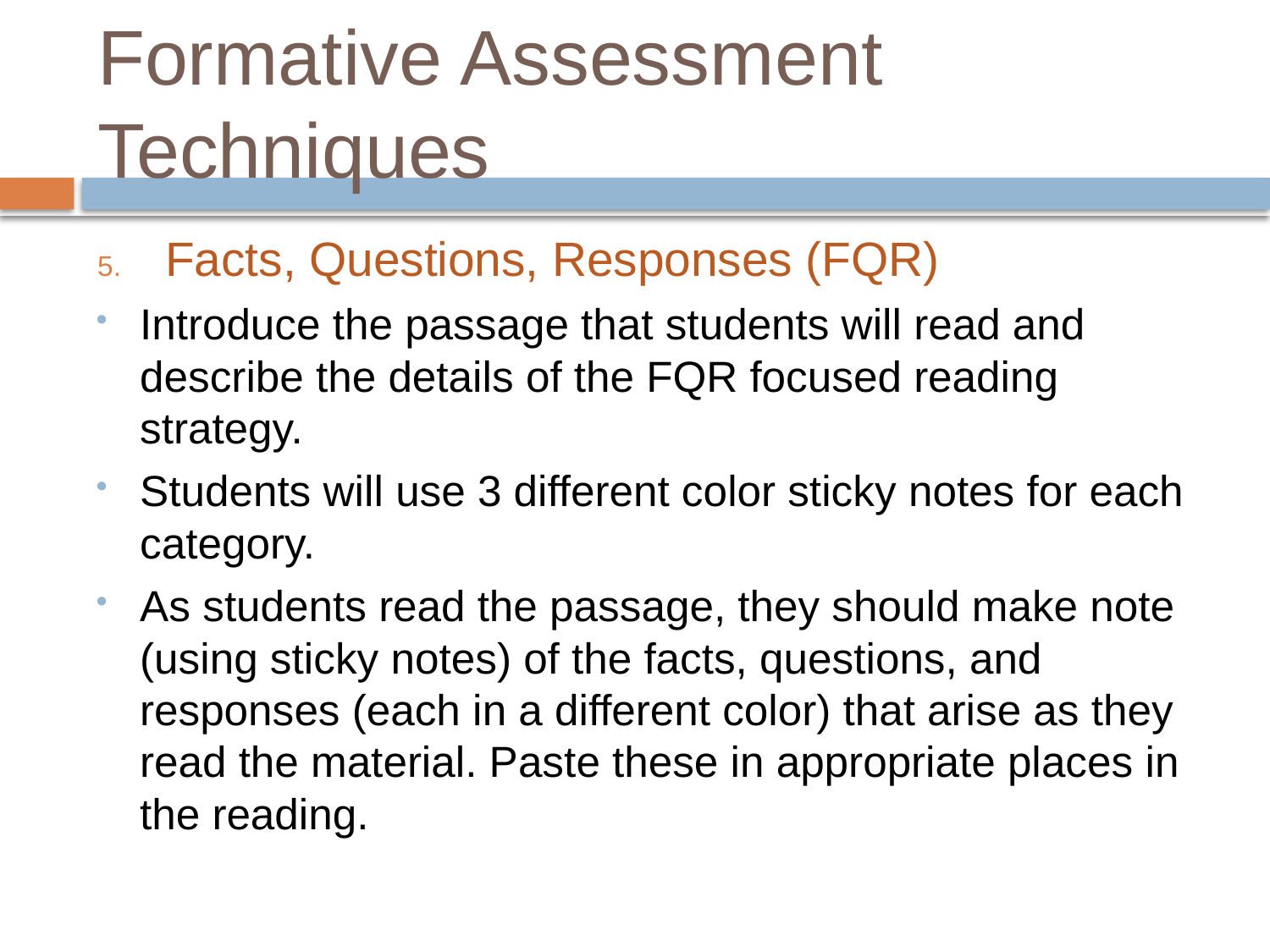

# Formative Assessment Techniques
Facts, Questions, Responses (FQR)
Introduce the passage that students will read and describe the details of the FQR focused reading strategy.
Students will use 3 different color sticky notes for each category.
As students read the passage, they should make note (using sticky notes) of the facts, questions, and responses (each in a different color) that arise as they read the material. Paste these in appropriate places in the reading.